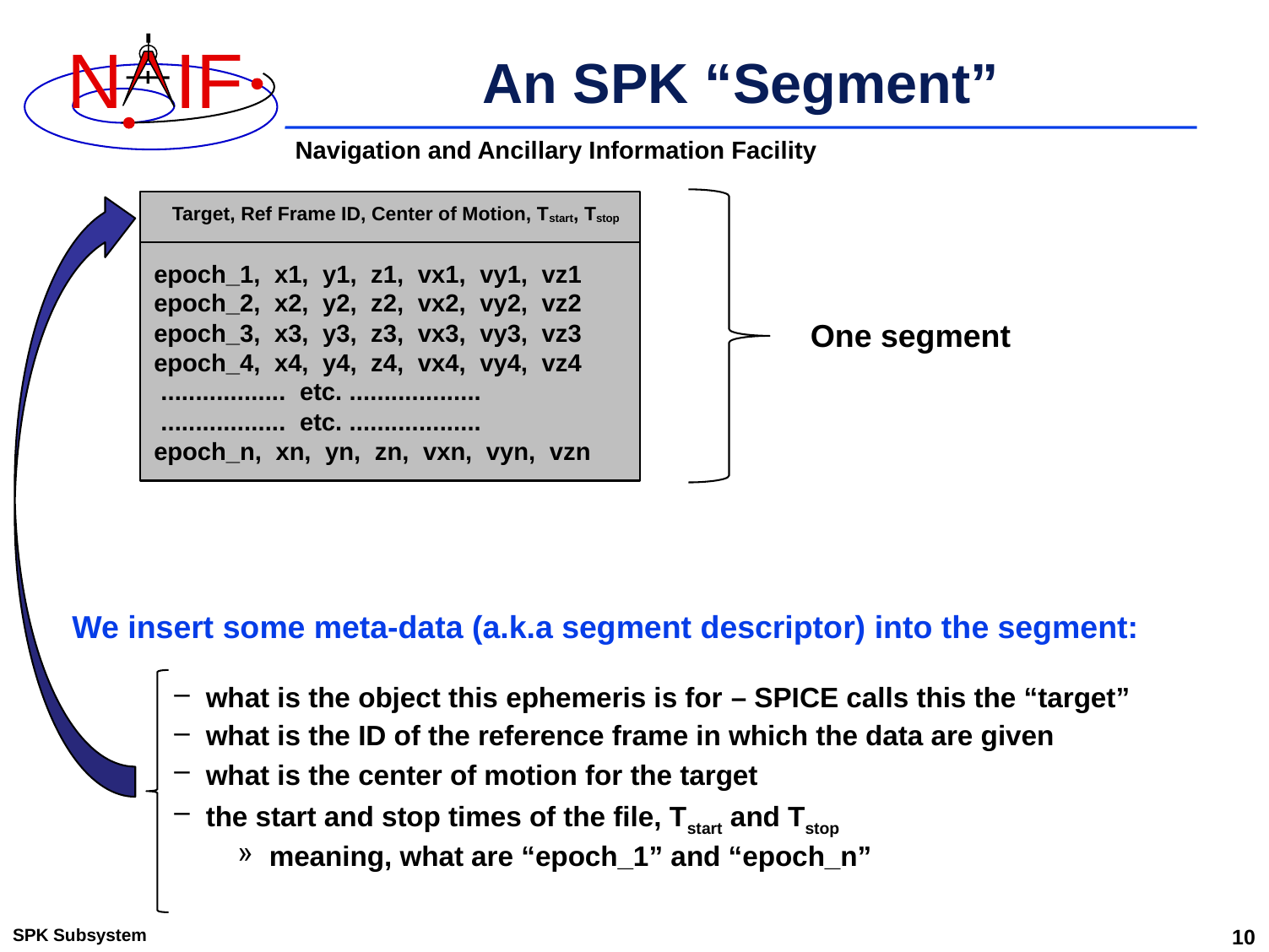

# An SPK “Segment”

Target, Ref Frame ID, Center of Motion, Tstart, Tstop

epoch_1,  x1,  y1,  z1,  vx1,  vy1,  vz1
epoch_2,  x2,  y2,  z2,  vx2,  vy2,  vz2
epoch_3,  x3,  y3,  z3,  vx3,  vy3,  vz3
epoch_4,  x4,  y4,  z4,  vx4,  vy4,  vz4
 ..................  etc. ...................
 ..................  etc. ...................
epoch_n,  xn,  yn,  zn,  vxn,  vyn,  vzn
One segment

We insert some meta-data (a.k.a segment descriptor) into the segment:

what is the object this ephemeris is for – SPICE calls this the “target”
what is the ID of the reference frame in which the data are given
what is the center of motion for the target
the start and stop times of the file, Tstart and Tstop
meaning, what are “epoch_1” and “epoch_n”

SPK Subsystem
10